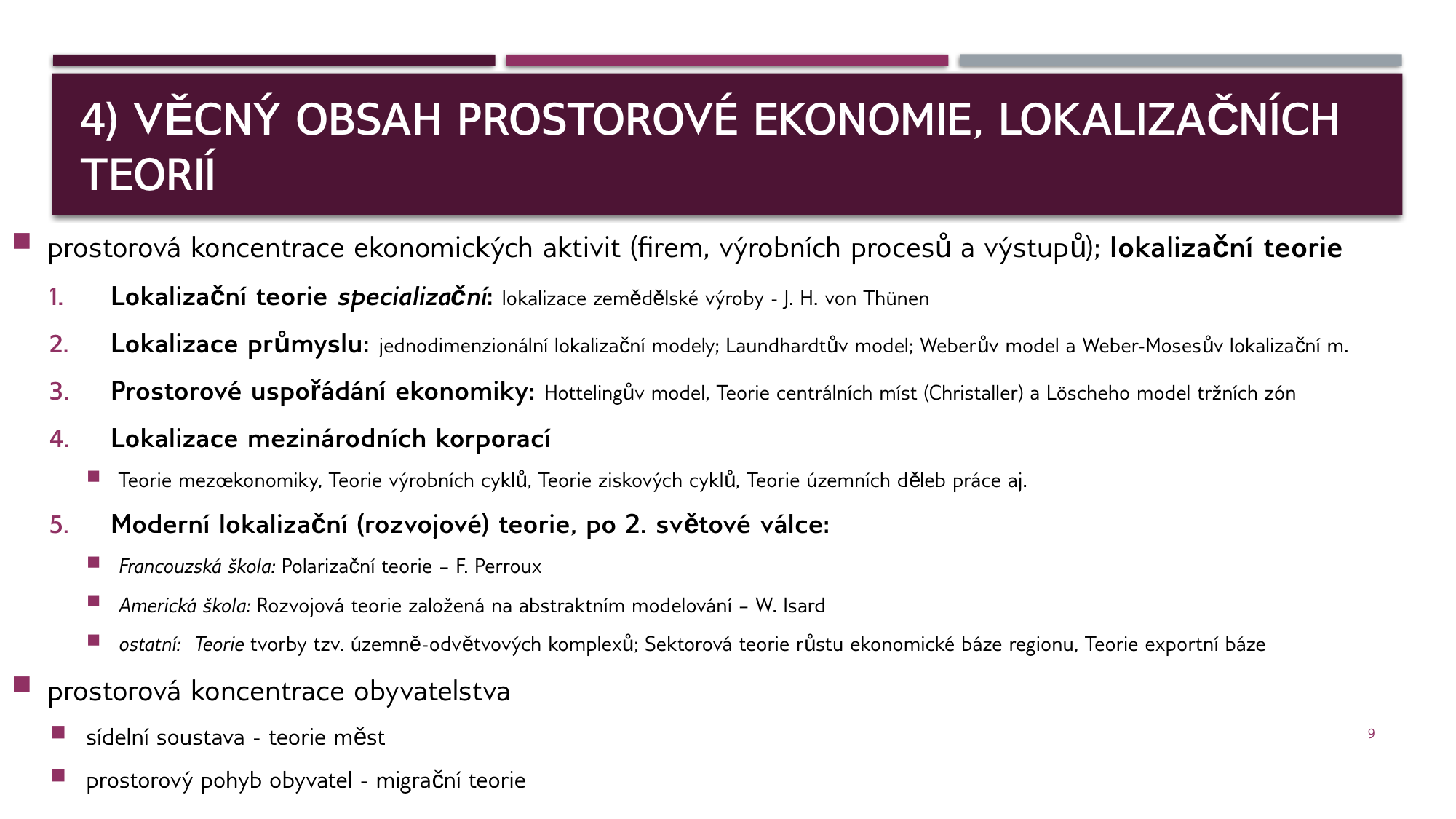

# 4) VĚCNÝ OBSAH PROSTOROVÉ EKONOMIE, lokalizačních teorií
prostorová koncentrace ekonomických aktivit (firem, výrobních procesů a výstupů); lokalizační teorie
Lokalizační teorie specializační: lokalizace zemědělské výroby - J. H. von Thünen
Lokalizace průmyslu: jednodimenzionální lokalizační modely; Laundhardtův model; Weberův model a Weber-Mosesův lokalizační m.
Prostorové uspořádání ekonomiky: Hottelingův model, Teorie centrálních míst (Christaller) a Löscheho model tržních zón
Lokalizace mezinárodních korporací
Teorie mezoekonomiky, Teorie výrobních cyklů, Teorie ziskových cyklů, Teorie územních děleb práce aj.
Moderní lokalizační (rozvojové) teorie, po 2. světové válce:
Francouzská škola: Polarizační teorie – F. Perroux
Americká škola: Rozvojová teorie založená na abstraktním modelování – W. Isard
ostatní:  Teorie tvorby tzv. územně-odvětvových komplexů; Sektorová teorie růstu ekonomické báze regionu, Teorie exportní báze
prostorová koncentrace obyvatelstva
sídelní soustava - teorie měst
prostorový pohyb obyvatel - migrační teorie
9